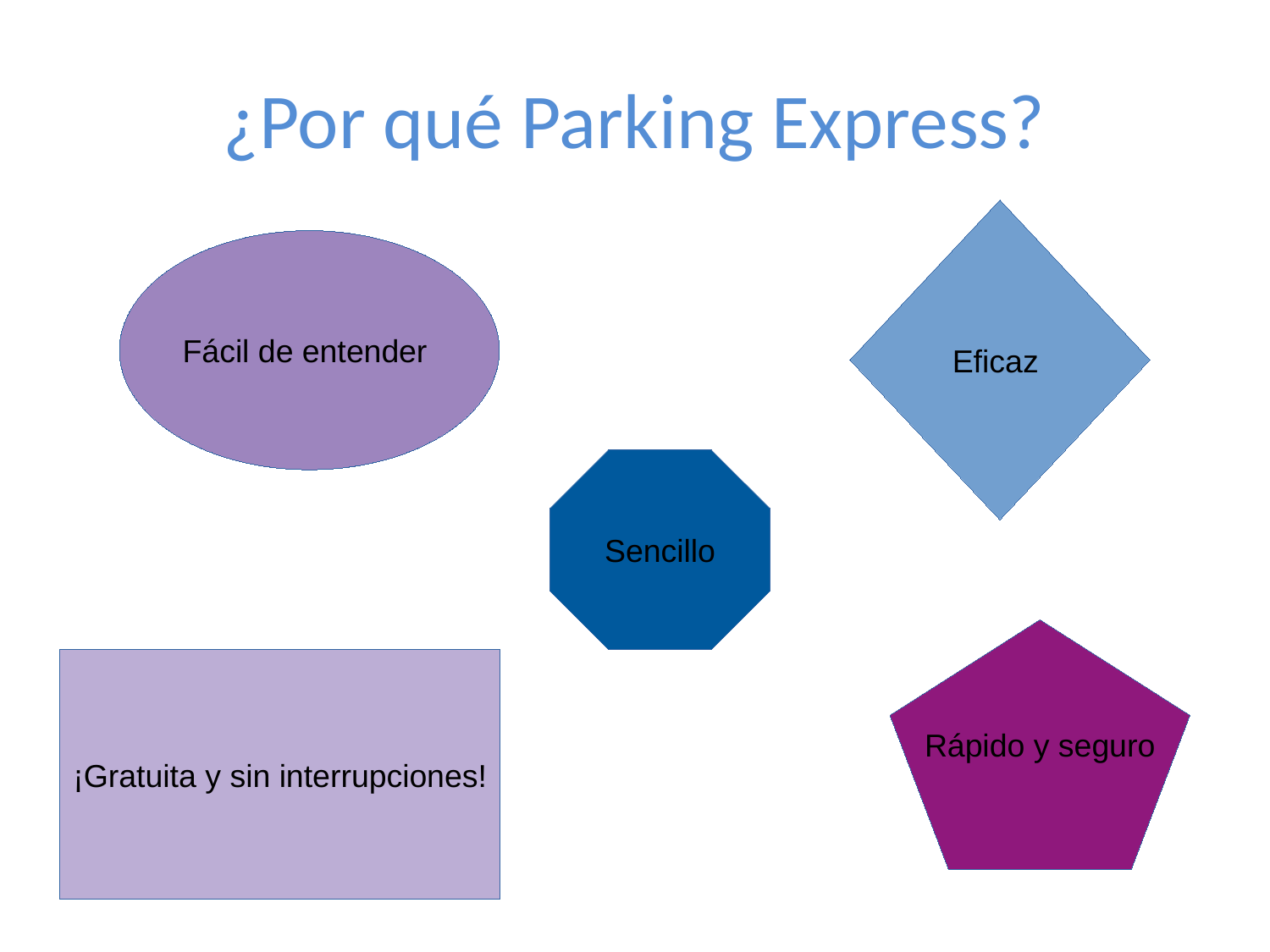

¿Por qué Parking Express?

Eficaz
Fácil de entender
Sencillo
Rápido y seguro
¡Gratuita y sin interrupciones!